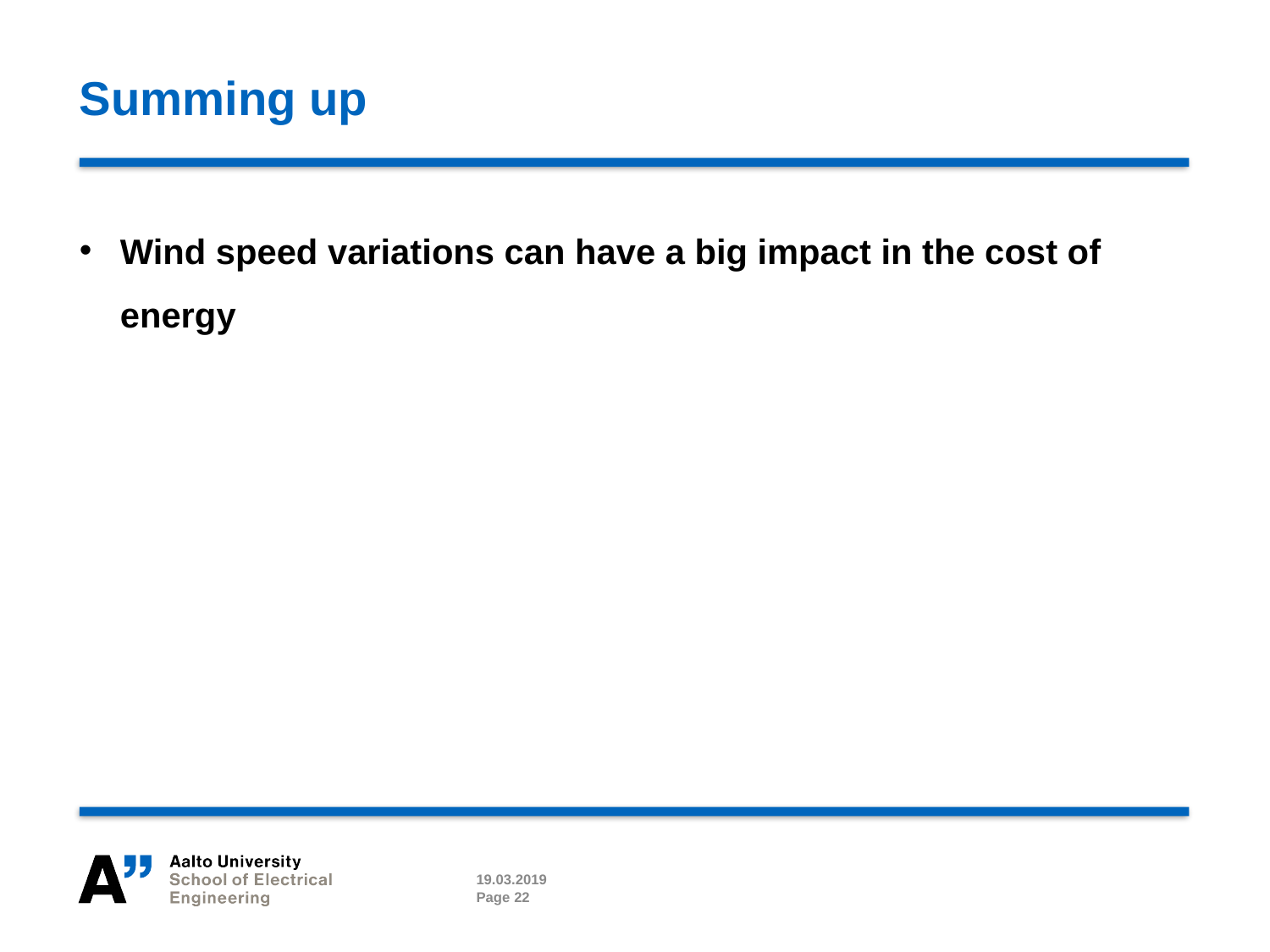

# Summing up
Wind speed variations can have a big impact in the cost of energy

19.03.2019
Page 22